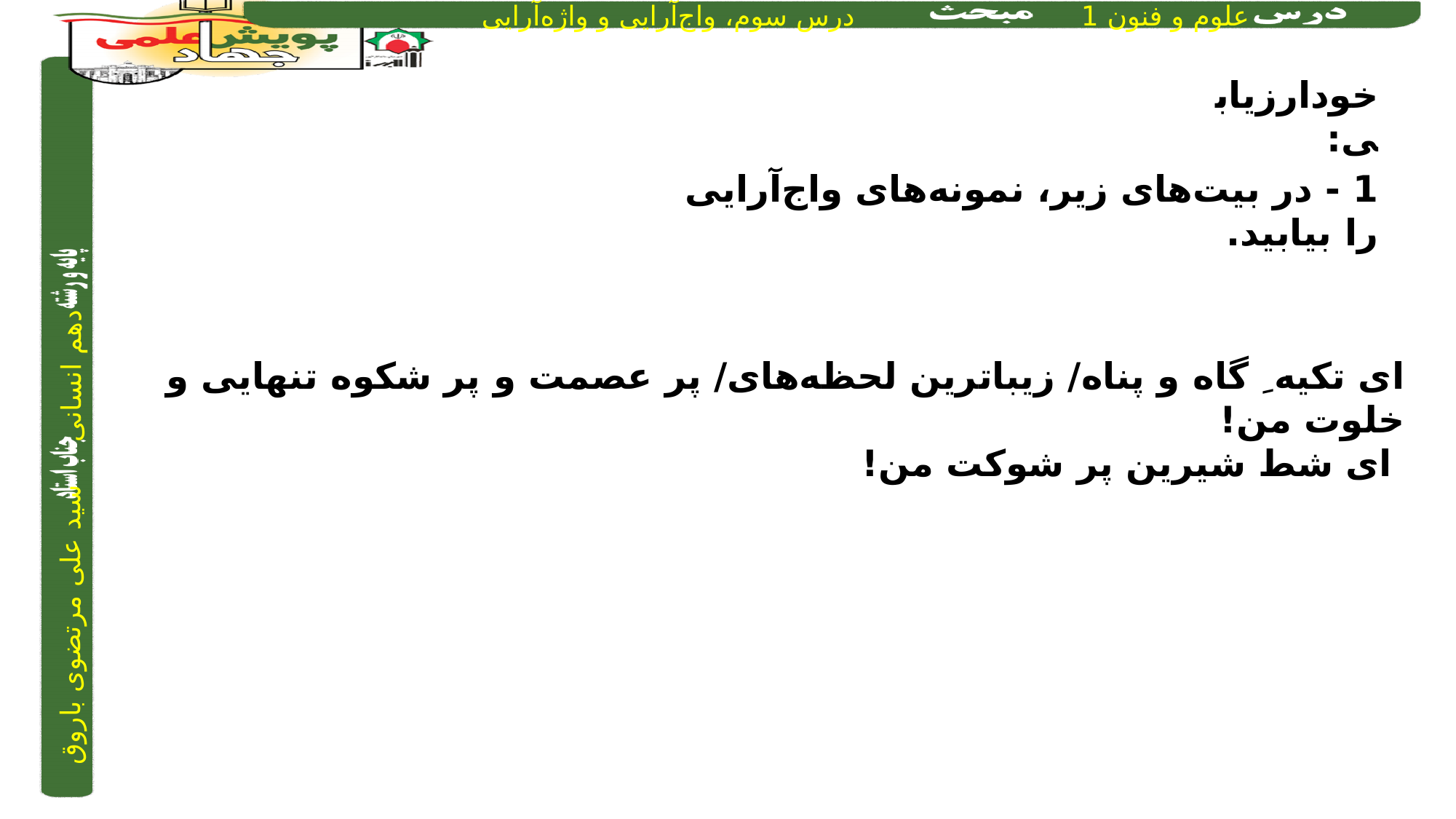

خودارزیابی:
1 - در بیت‌های زیر، نمونه‌های واج‌آرایی را بیابید.
ای تکیه ِ گاه و پناه/ زیباترین لحظه‌های/ پر عصمت و پر شکوه تنهایی و
خلوت من!
 ای شط شیرین پر شوکت من!